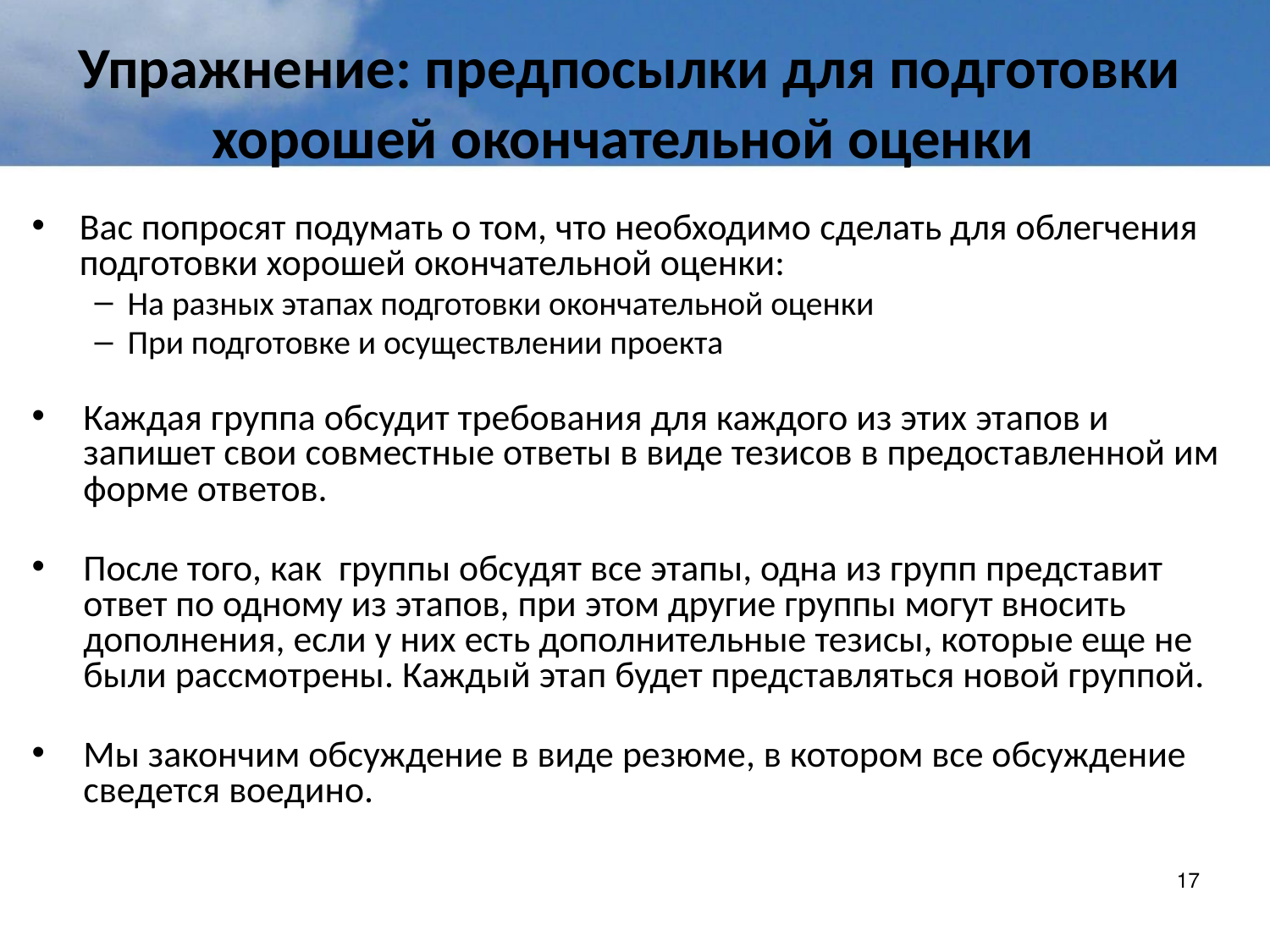

Упражнение: предпосылки для подготовки хорошей окончательной оценки
Вас попросят подумать о том, что необходимо сделать для облегчения подготовки хорошей окончательной оценки:
На разных этапах подготовки окончательной оценки
При подготовке и осуществлении проекта
Каждая группа обсудит требования для каждого из этих этапов и запишет свои совместные ответы в виде тезисов в предоставленной им форме ответов.
После того, как  группы обсудят все этапы, одна из групп представит ответ по одному из этапов, при этом другие группы могут вносить дополнения, если у них есть дополнительные тезисы, которые еще не были рассмотрены. Каждый этап будет представляться новой группой.
Мы закончим обсуждение в виде резюме, в котором все обсуждение сведется воедино.
17